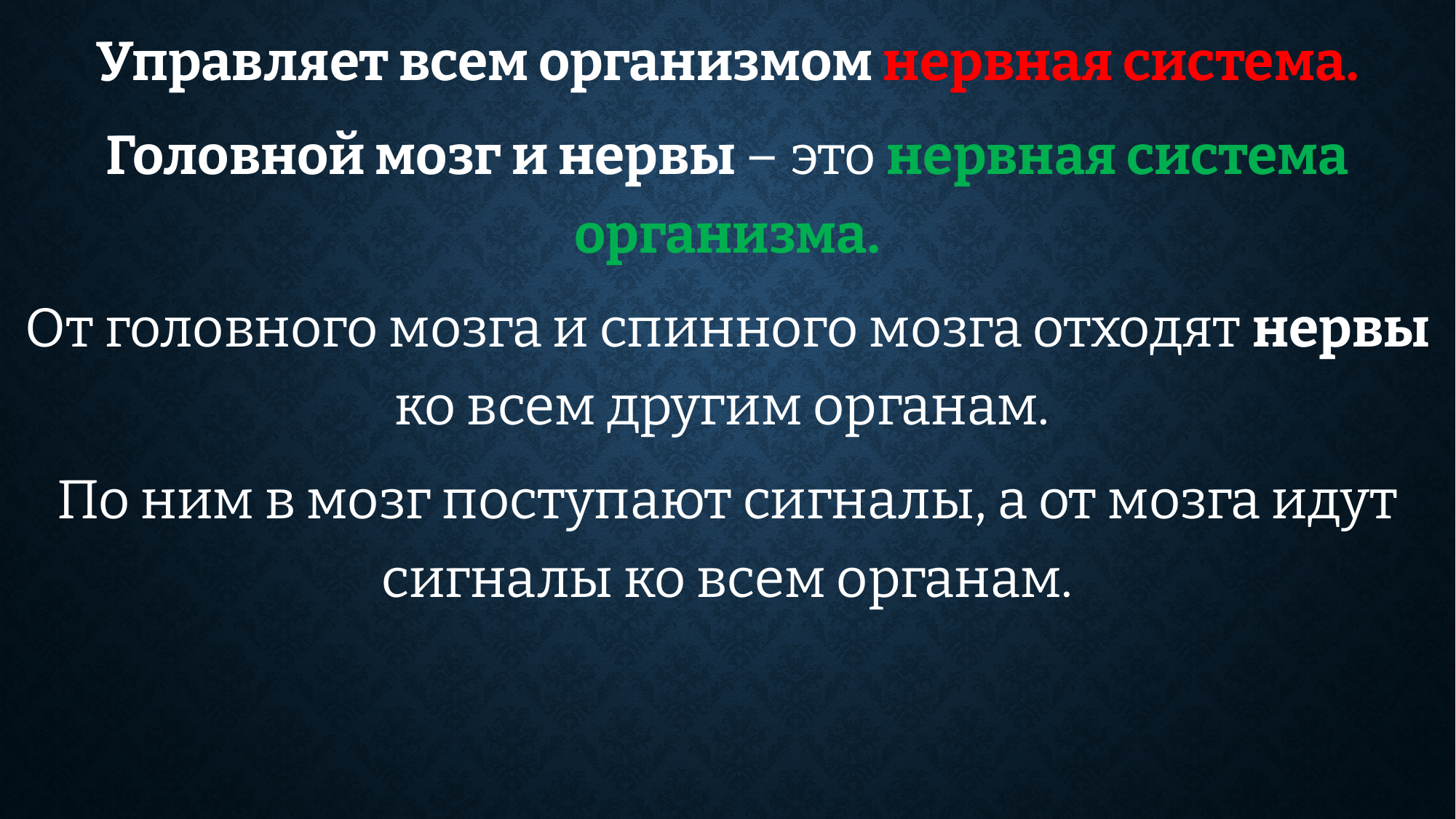

Управляет всем организмом нервная система.
Головной мозг и нервы – это нервная система организма.
От головного мозга и спинного мозга отходят нервы ко всем другим органам.
По ним в мозг поступают сигналы, а от мозга идут сигналы ко всем органам.